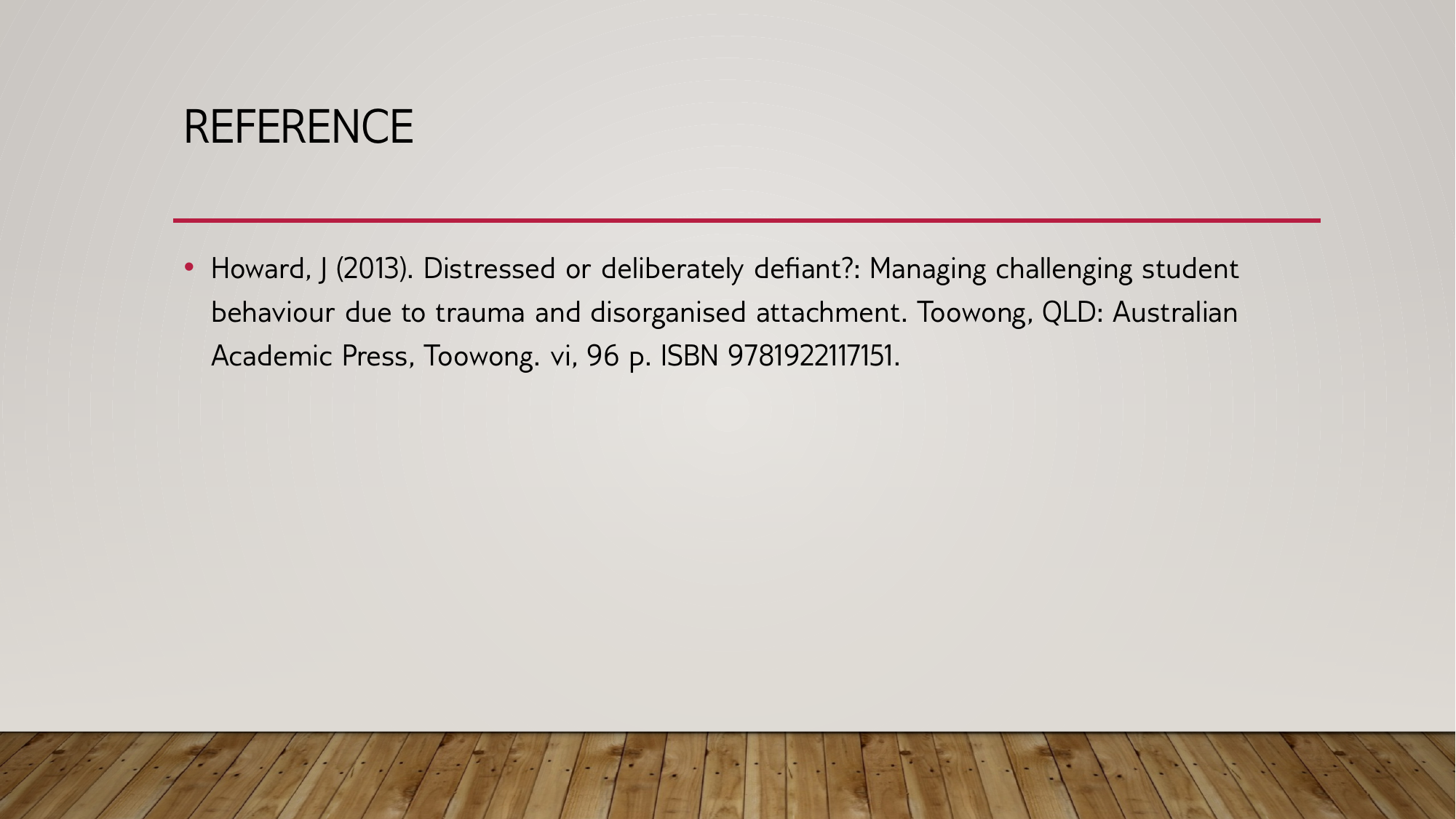

# REFERENCE
Howard, J (2013). Distressed or deliberately defiant?: Managing challenging student behaviour due to trauma and disorganised attachment. Toowong, QLD: Australian Academic Press, Toowong. vi, 96 p. ISBN 9781922117151.